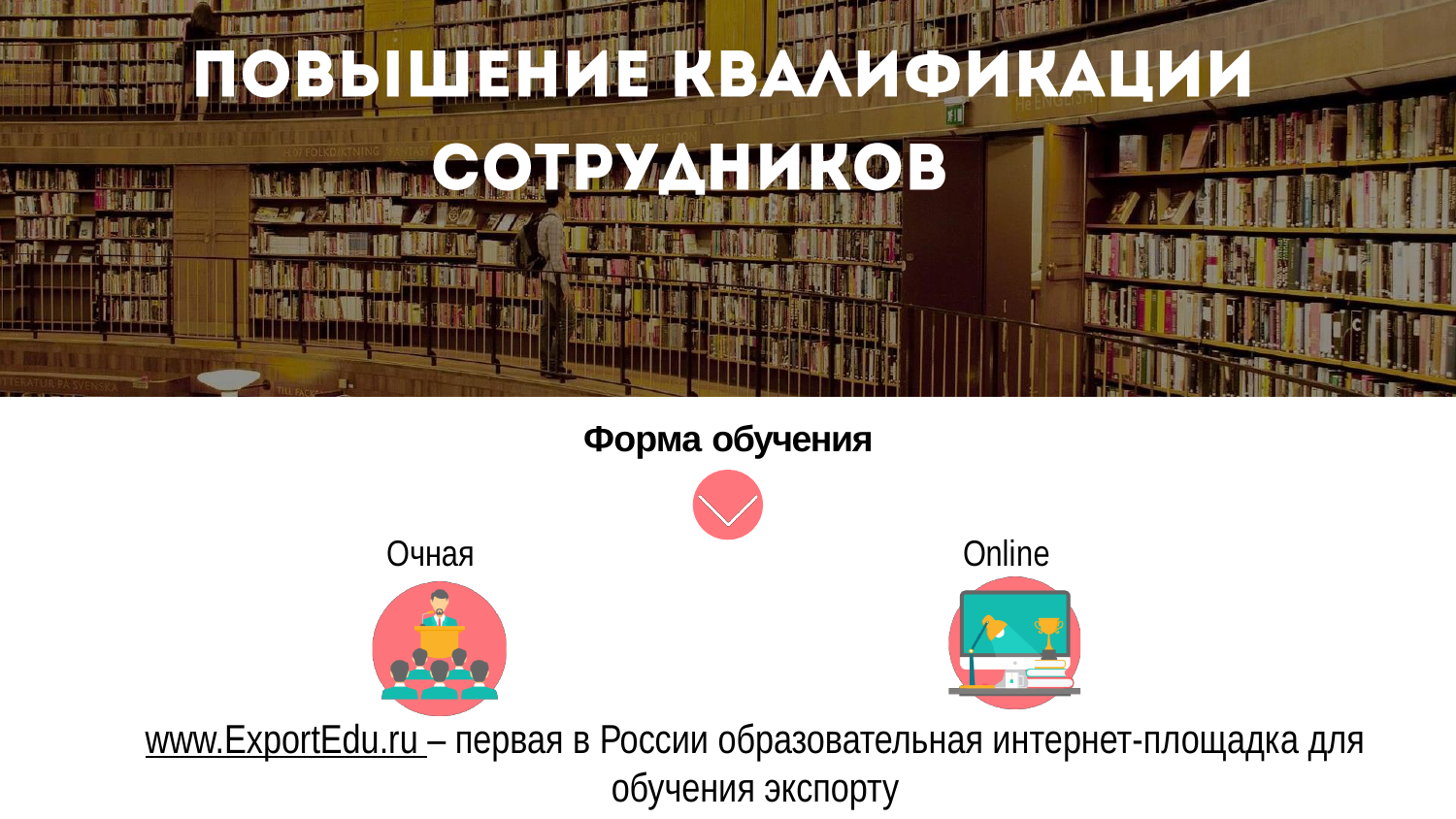

# Форма обучения

Очная
Online

www.ExportEdu.ru – первая в России образовательная интернет-площадка для обучения экспорту